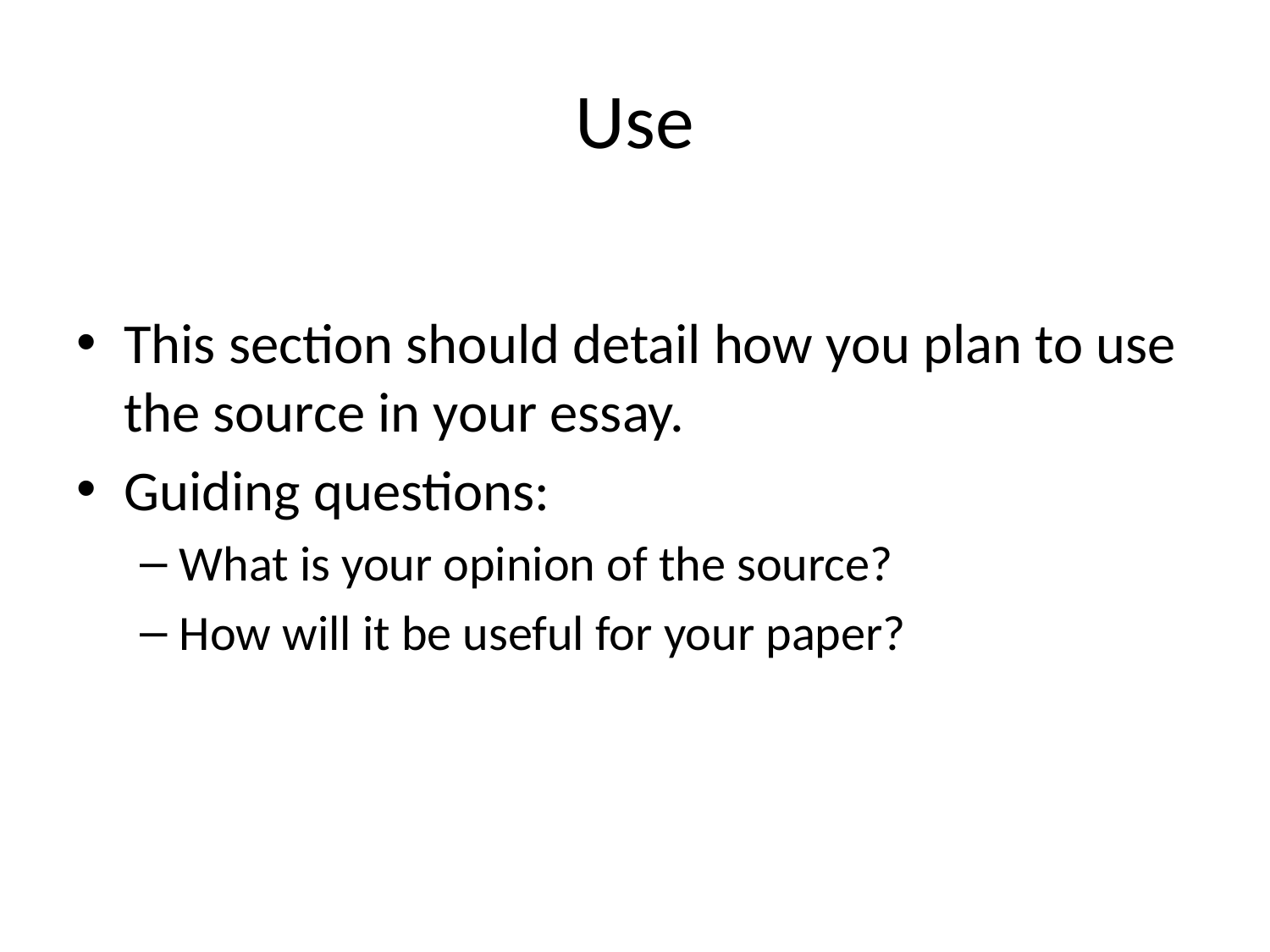

# Use

This section should detail how you plan to use the source in your essay.
Guiding questions:
What is your opinion of the source?
How will it be useful for your paper?